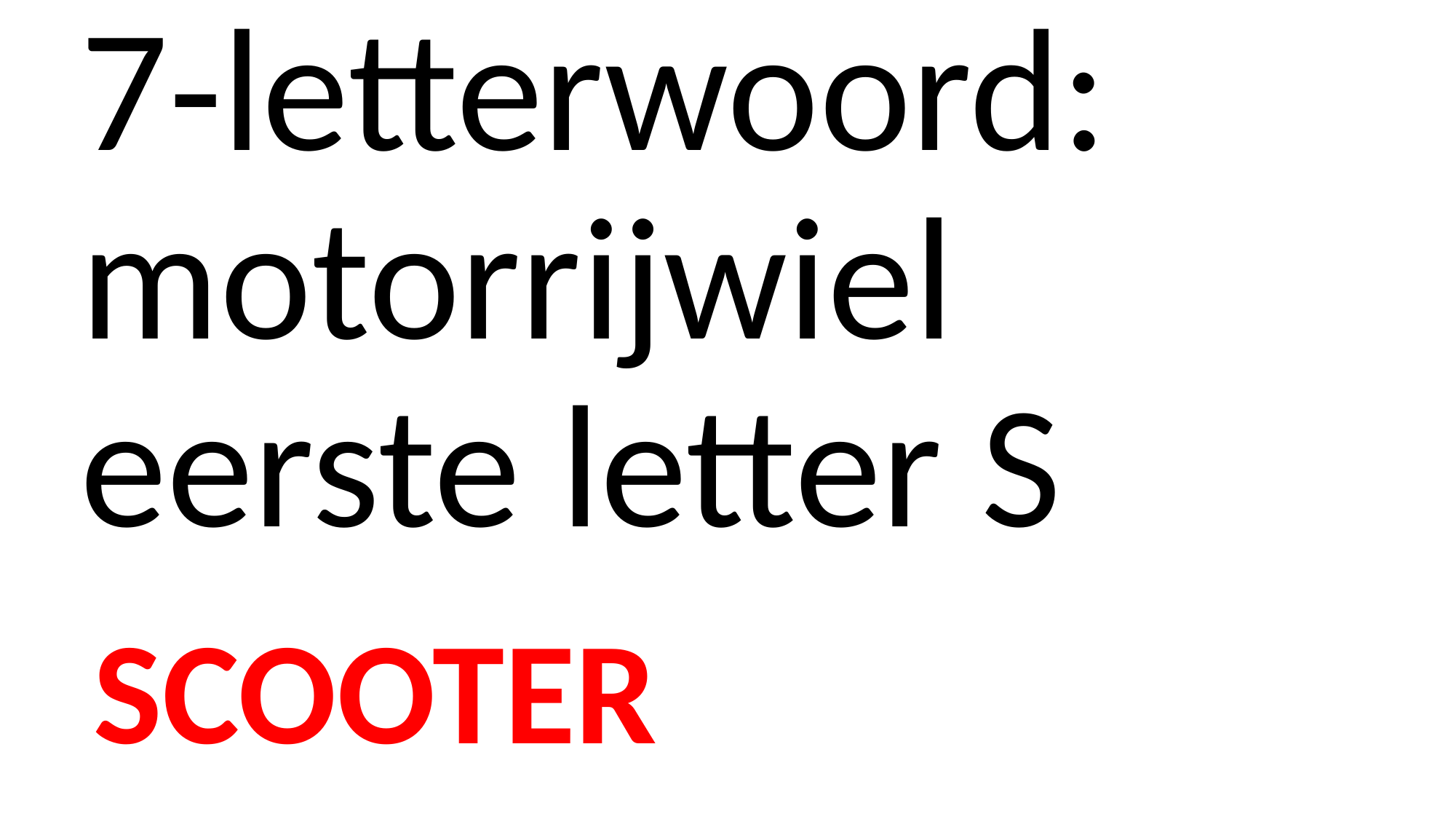

# 7-letterwoord: motorrijwiel eerste letter S
SCOOTER